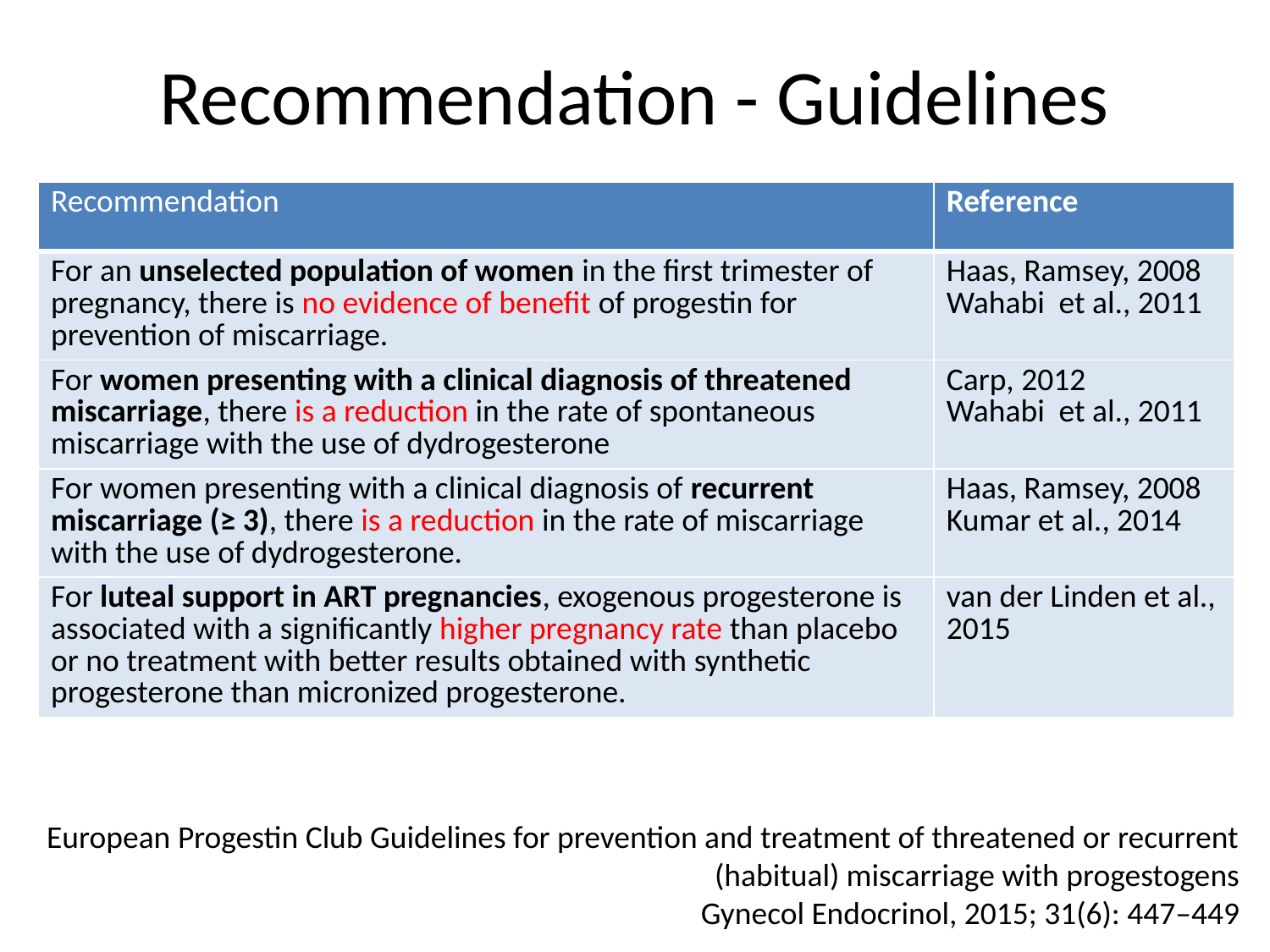

# Recommendation - Guidelines
| Recommendation | Reference |
| --- | --- |
| For an unselected population of women in the first trimester of pregnancy, there is no evidence of benefit of progestin for prevention of miscarriage. | Haas, Ramsey, 2008 Wahabi et al., 2011 |
| For women presenting with a clinical diagnosis of threatened miscarriage, there is a reduction in the rate of spontaneous miscarriage with the use of dydrogesterone | Carp, 2012 Wahabi et al., 2011 |
| For women presenting with a clinical diagnosis of recurrent miscarriage (≥ 3), there is a reduction in the rate of miscarriage with the use of dydrogesterone. | Haas, Ramsey, 2008 Kumar et al., 2014 |
| For luteal support in ART pregnancies, exogenous progesterone is associated with a significantly higher pregnancy rate than placebo or no treatment with better results obtained with synthetic progesterone than micronized progesterone. | van der Linden et al., 2015 |
European Progestin Club Guidelines for prevention and treatment of threatened or recurrent (habitual) miscarriage with progestogens
Gynecol Endocrinol, 2015; 31(6): 447–449